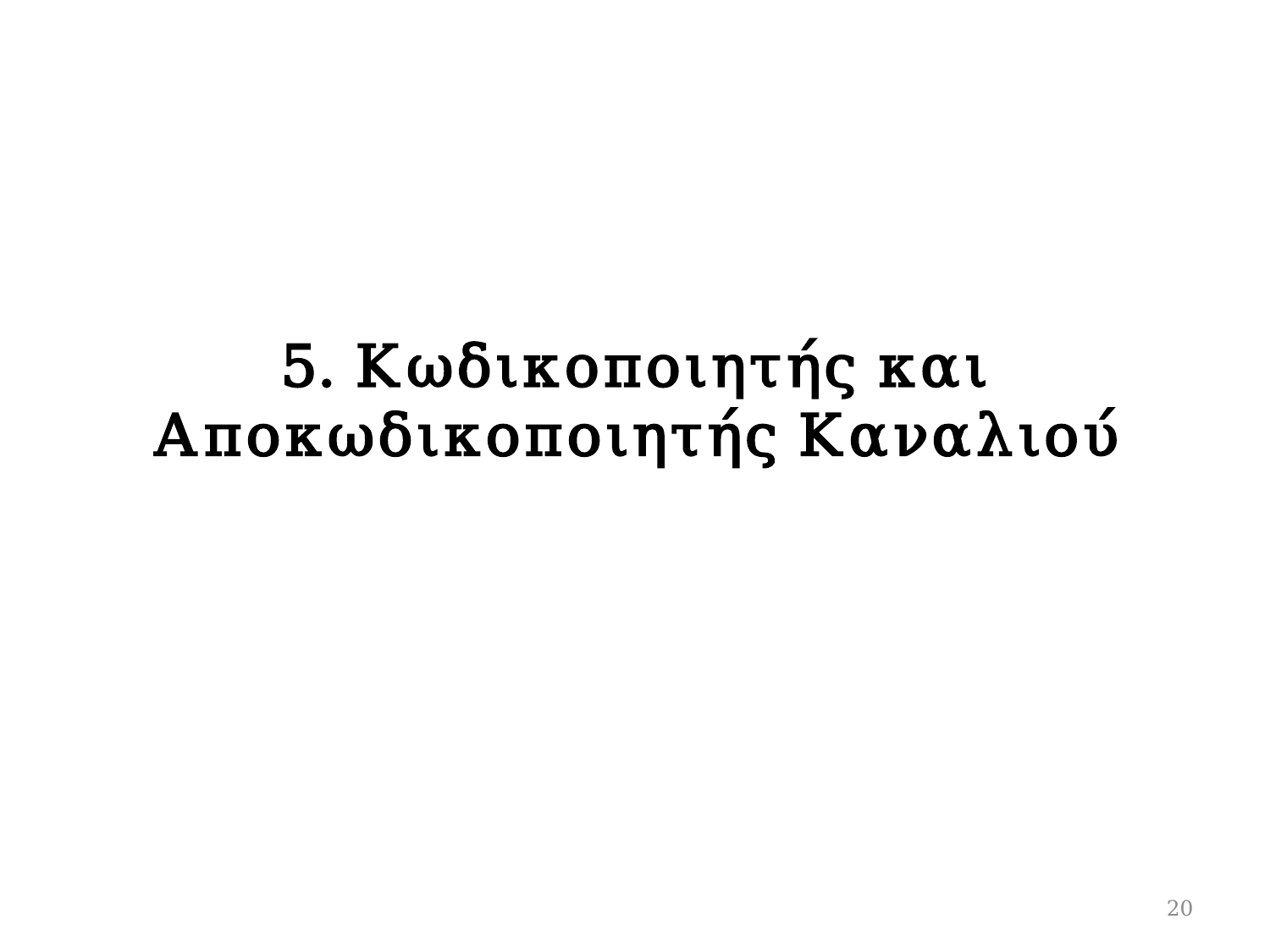

# 5. Κωδικοποιητής και Αποκωδικοποιητής Καναλιού
20